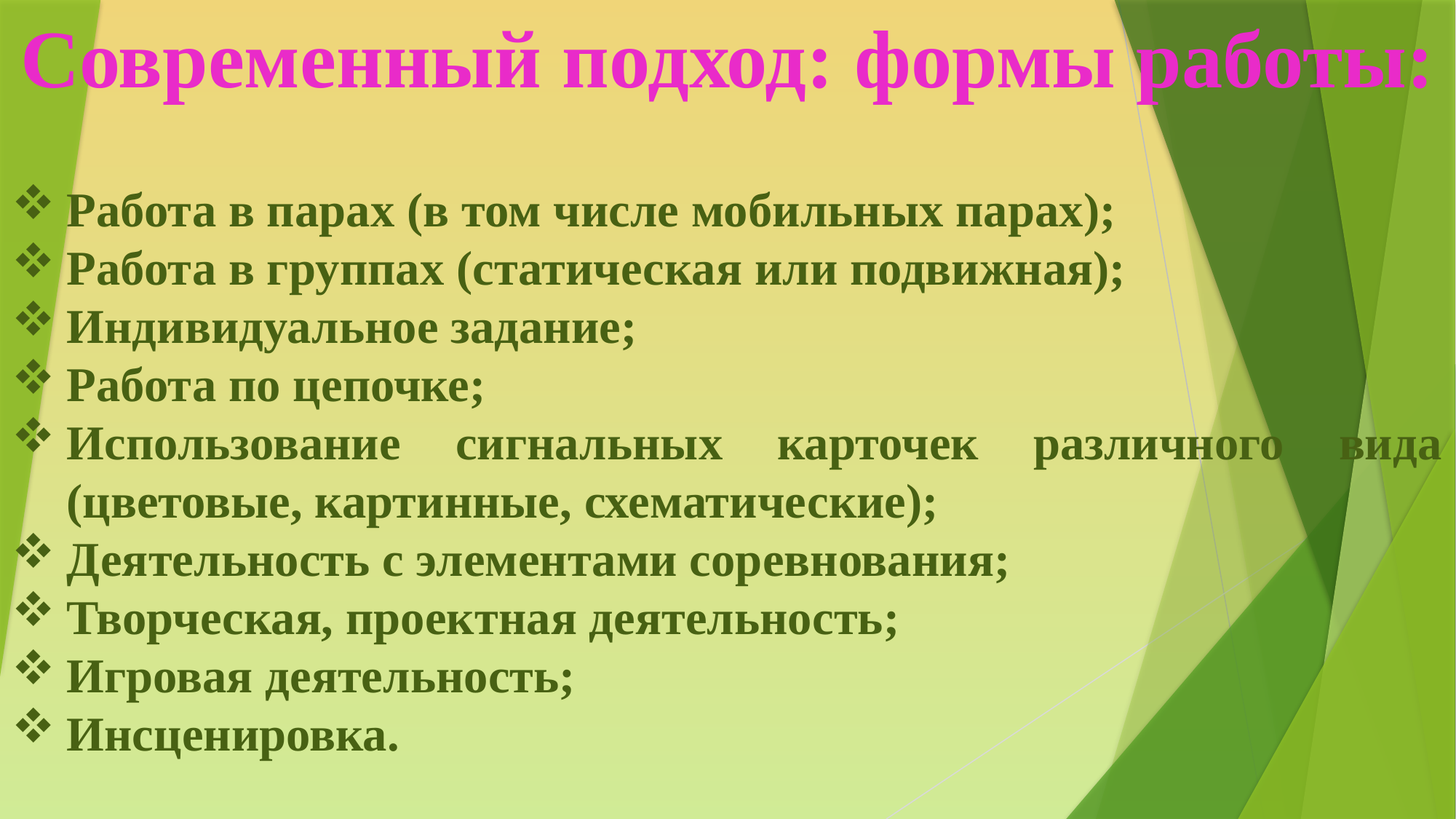

Современный подход: формы работы:
Работа в парах (в том числе мобильных парах);
Работа в группах (статическая или подвижная);
Индивидуальное задание;
Работа по цепочке;
Использование сигнальных карточек различного вида (цветовые, картинные, схематические);
Деятельность с элементами соревнования;
Творческая, проектная деятельность;
Игровая деятельность;
Инсценировка.